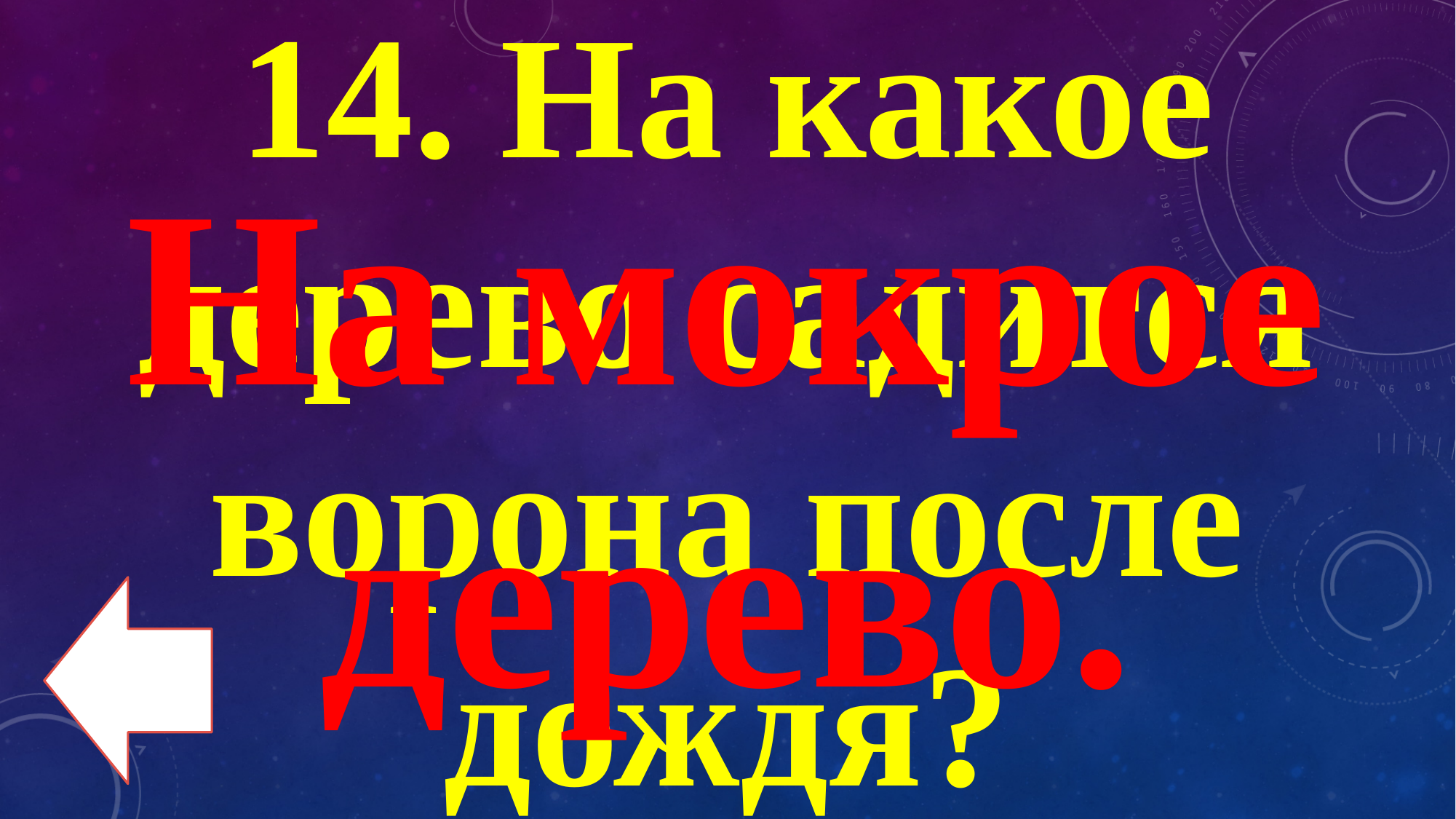

14. На какое дерево садится ворона после дождя?
На мокрое дерево.